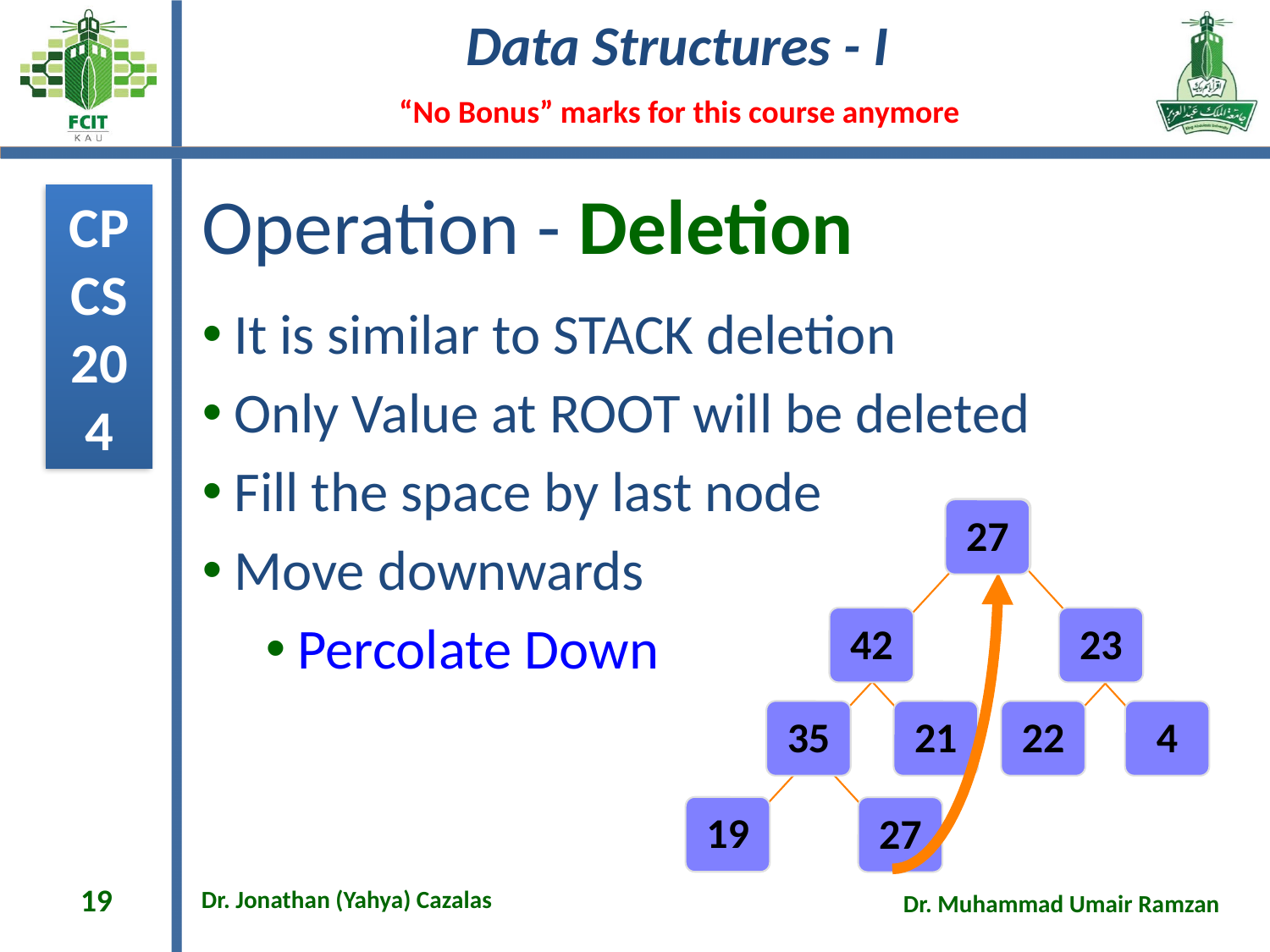

# Operation - Deletion
It is similar to STACK deletion
Only Value at ROOT will be deleted
Fill the space by last node
Move downwards
Percolate Down

45

27

42

23

35

21

22

4

19

27
19